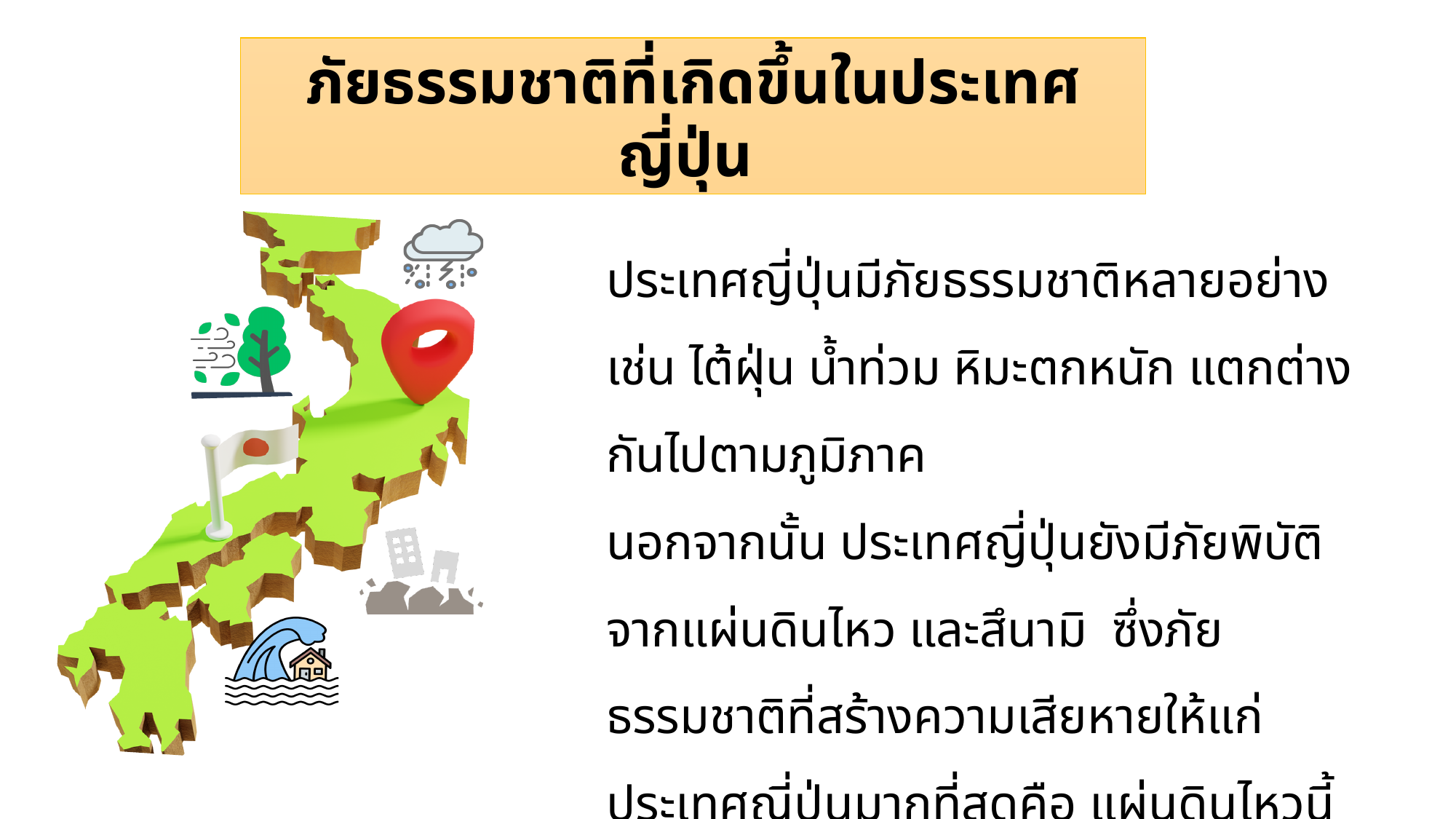

ภัยธรรมชาติที่เกิดขึ้นในประเทศญี่ปุ่น

ประเทศญี่ปุ่นมีภัยธรรมชาติหลายอย่าง เช่น ไต้ฝุ่น น้ำท่วม หิมะตกหนัก แตกต่างกันไปตามภูมิภาค
นอกจากนั้น ประเทศญี่ปุ่นยังมีภัยพิบัติจากแผ่นดินไหว และสึนามิ  ซึ่งภัยธรรมชาติที่สร้างความเสียหายให้แก่ประเทศญี่ปุ่นมากที่สุดคือ แผ่นดินไหวนี้เอง